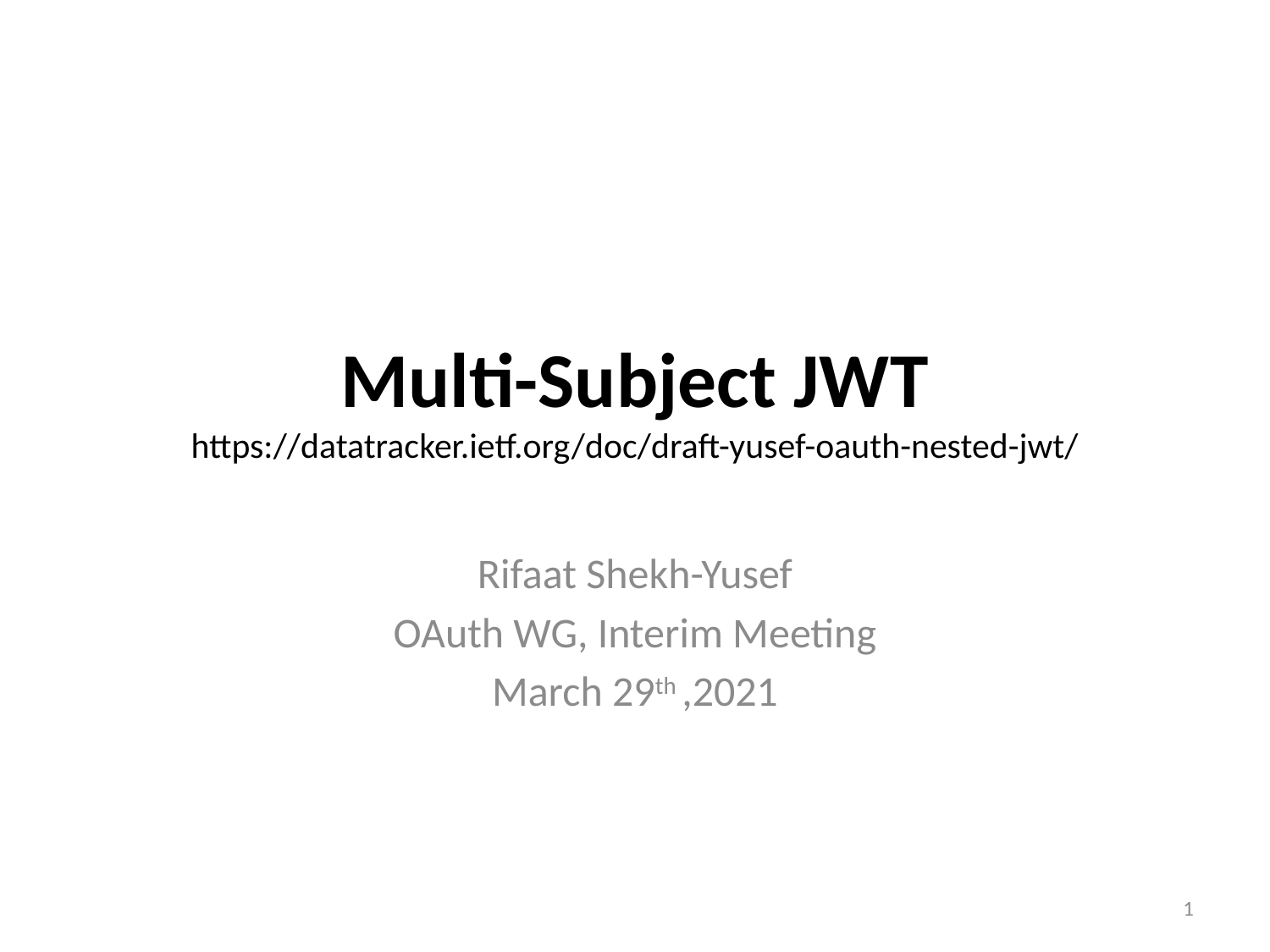

# Multi-Subject JWT https://datatracker.ietf.org/doc/draft-yusef-oauth-nested-jwt/
Rifaat Shekh-Yusef
OAuth WG, Interim Meeting
March 29th ,2021
1